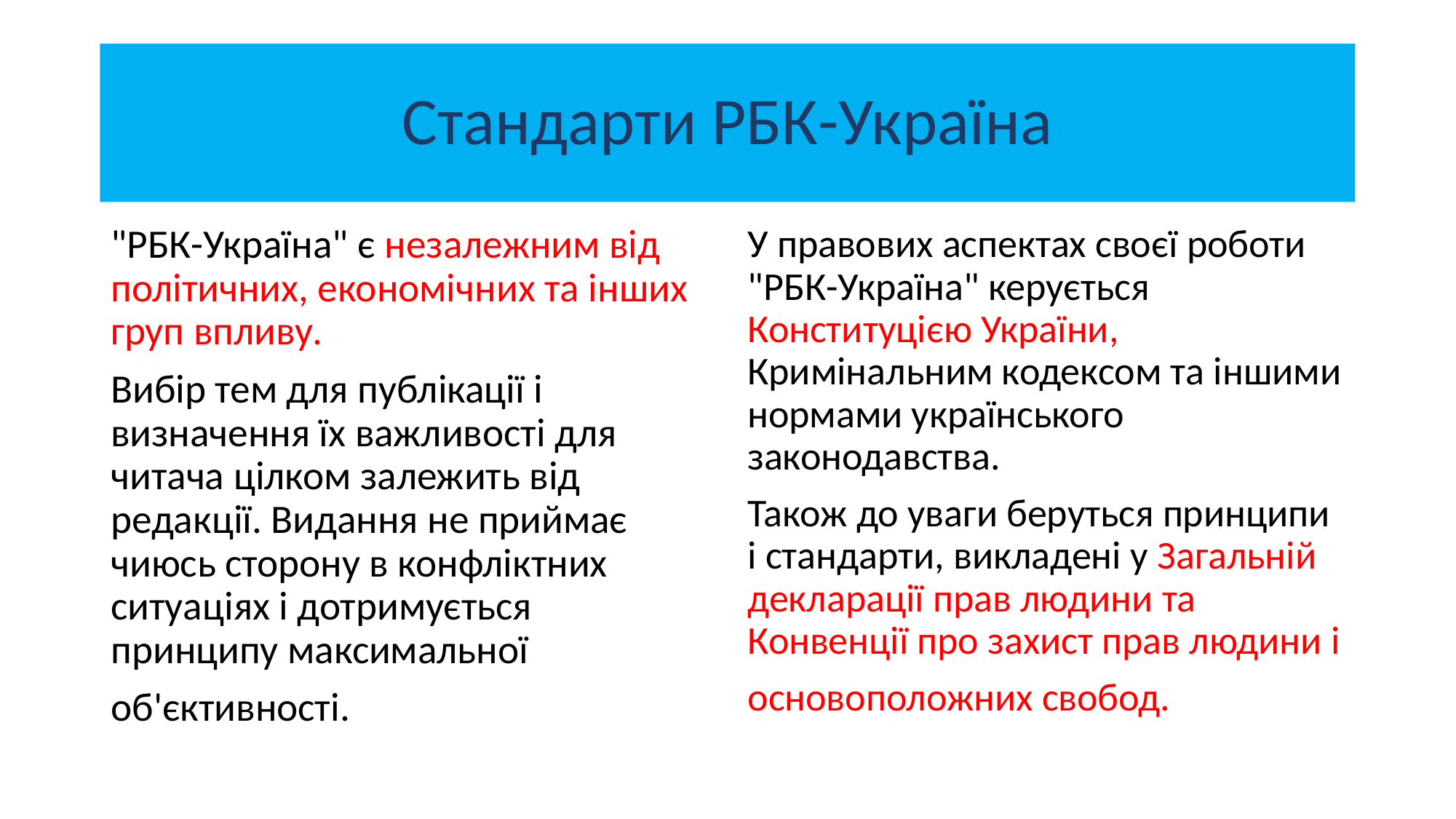

# Стандарти РБК-Україна
"РБК-Україна" є незалежним від політичних, економічних та інших груп впливу.
Вибір тем для публікації і визначення їх важливості для читача цілком залежить від редакції. Видання не приймає чиюсь сторону в конфліктних ситуаціях і дотримується принципу максимальної
об'єктивності.
У правових аспектах своєї роботи "РБК-Україна" керується Конституцією України, Кримінальним кодексом та іншими нормами українського законодавства.
Також до уваги беруться принципи і стандарти, викладені у Загальній декларації прав людини та Конвенції про захист прав людини і
основоположних свобод.